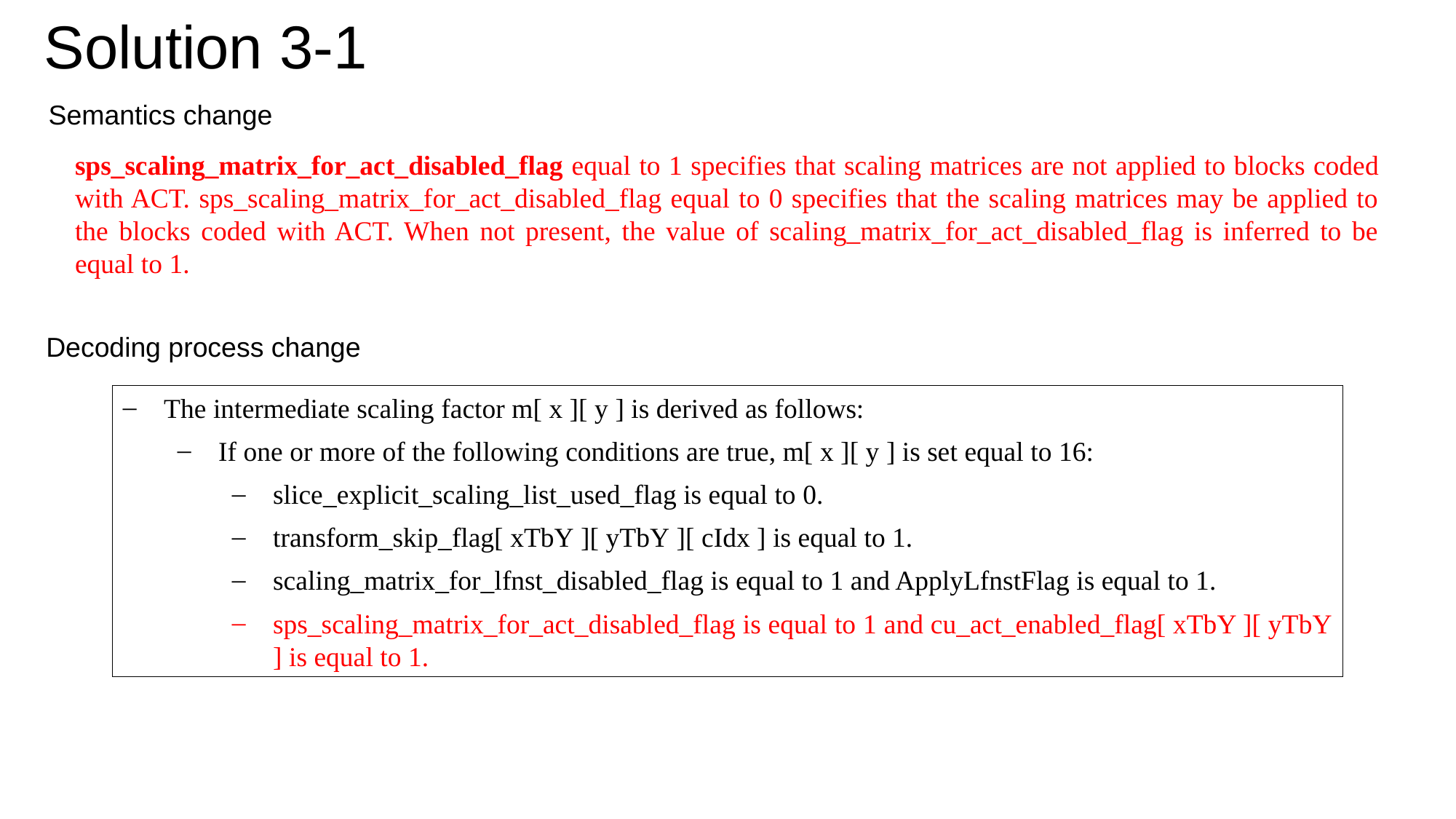

Solution 3-1
Semantics change
sps_scaling_matrix_for_act_disabled_flag equal to 1 specifies that scaling matrices are not applied to blocks coded with ACT. sps_scaling_matrix_for_act_disabled_flag equal to 0 specifies that the scaling matrices may be applied to the blocks coded with ACT. When not present, the value of scaling_matrix_for_act_disabled_flag is inferred to be equal to 1.
Decoding process change
The intermediate scaling factor m[ x ][ y ] is derived as follows:
If one or more of the following conditions are true, m[ x ][ y ] is set equal to 16:
slice_explicit_scaling_list_used_flag is equal to 0.
transform_skip_flag[ xTbY ][ yTbY ][ cIdx ] is equal to 1.
scaling_matrix_for_lfnst_disabled_flag is equal to 1 and ApplyLfnstFlag is equal to 1.
sps_scaling_matrix_for_act_disabled_flag is equal to 1 and cu_act_enabled_flag[ xTbY ][ yTbY ] is equal to 1.